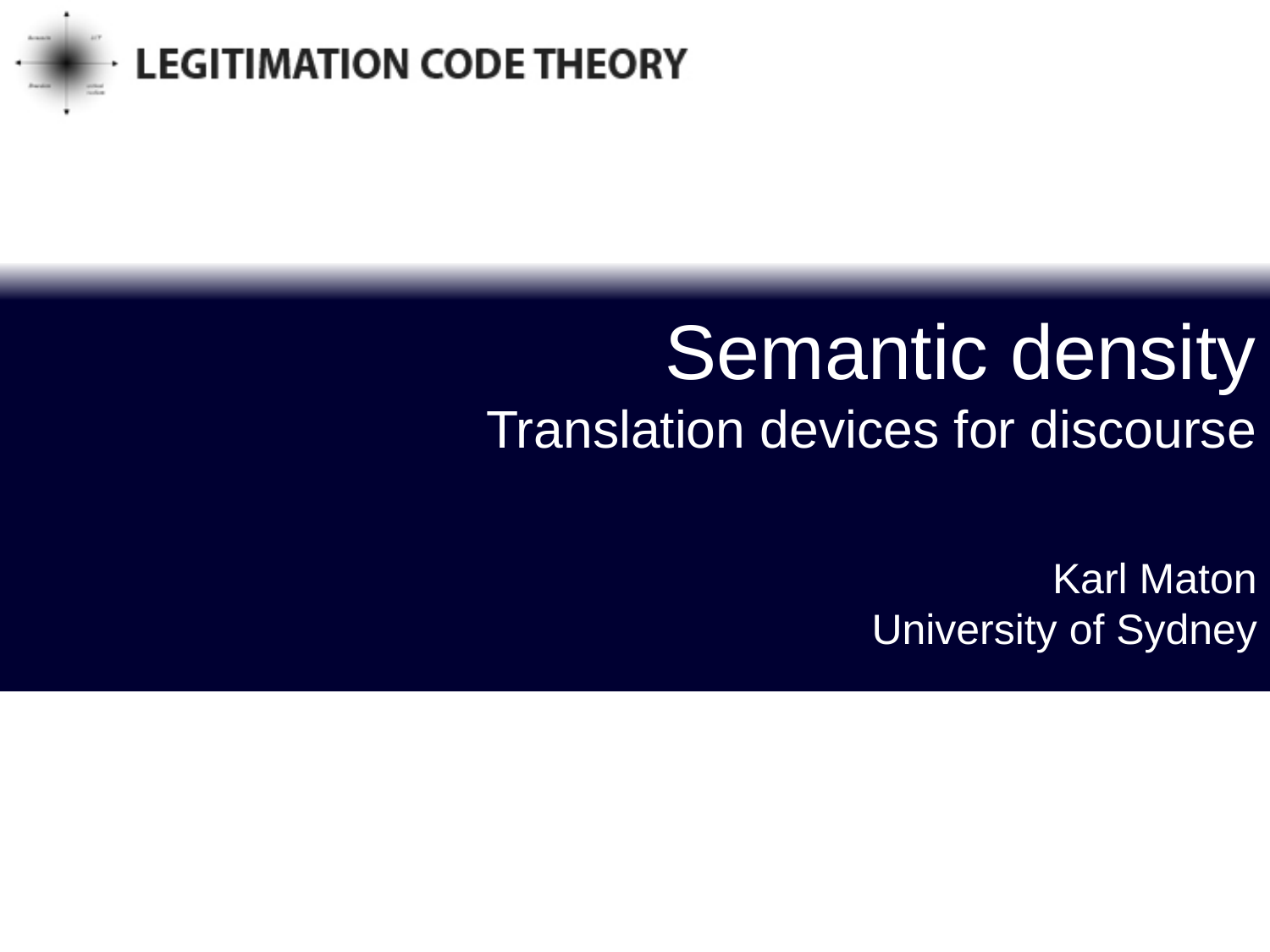

# Semantic density Translation devices for discourse Karl Maton University of Sydney